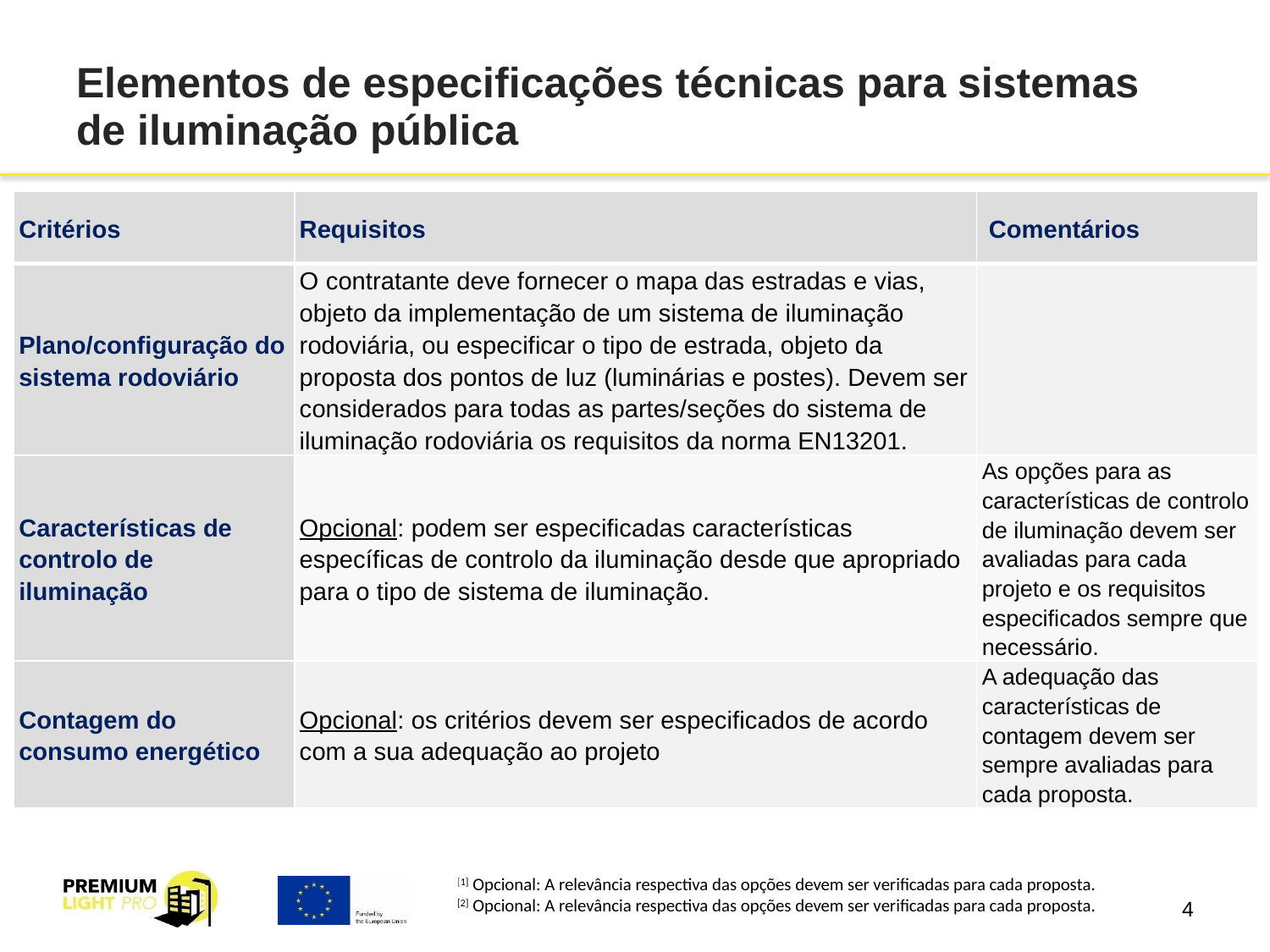

# Elementos de especificações técnicas para sistemas de iluminação pública
| Critérios | Requisitos | Comentários |
| --- | --- | --- |
| Plano/configuração do sistema rodoviário | O contratante deve fornecer o mapa das estradas e vias, objeto da implementação de um sistema de iluminação rodoviária, ou especificar o tipo de estrada, objeto da proposta dos pontos de luz (luminárias e postes). Devem ser considerados para todas as partes/seções do sistema de iluminação rodoviária os requisitos da norma EN13201. |  |
| Características de controlo de iluminação | Opcional: podem ser especificadas características específicas de controlo da iluminação desde que apropriado para o tipo de sistema de iluminação. | As opções para as características de controlo de iluminação devem ser avaliadas para cada projeto e os requisitos especificados sempre que necessário. |
| Contagem do consumo energético | Opcional: os critérios devem ser especificados de acordo com a sua adequação ao projeto | A adequação das características de contagem devem ser sempre avaliadas para cada proposta. |

[1] Opcional: A relevância respectiva das opções devem ser verificadas para cada proposta.
[2] Opcional: A relevância respectiva das opções devem ser verificadas para cada proposta.